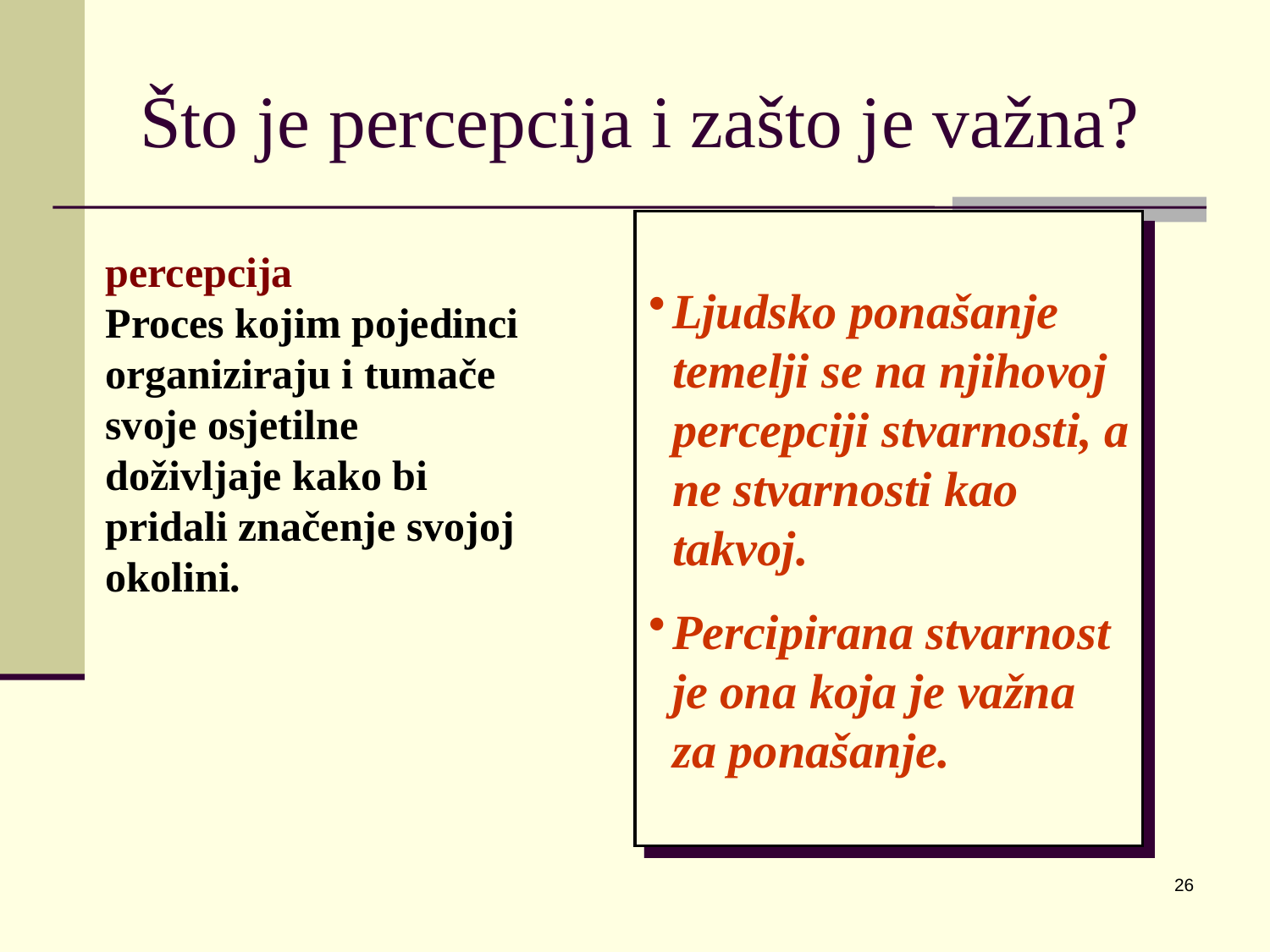

# Što je percepcija i zašto je važna?
Ljudsko ponašanje temelji se na njihovoj percepciji stvarnosti, a ne stvarnosti kao takvoj.
Percipirana stvarnost je ona koja je važna za ponašanje.
percepcija
Proces kojim pojedinci organiziraju i tumače svoje osjetilne doživljaje kako bi pridali značenje svojoj okolini.
26